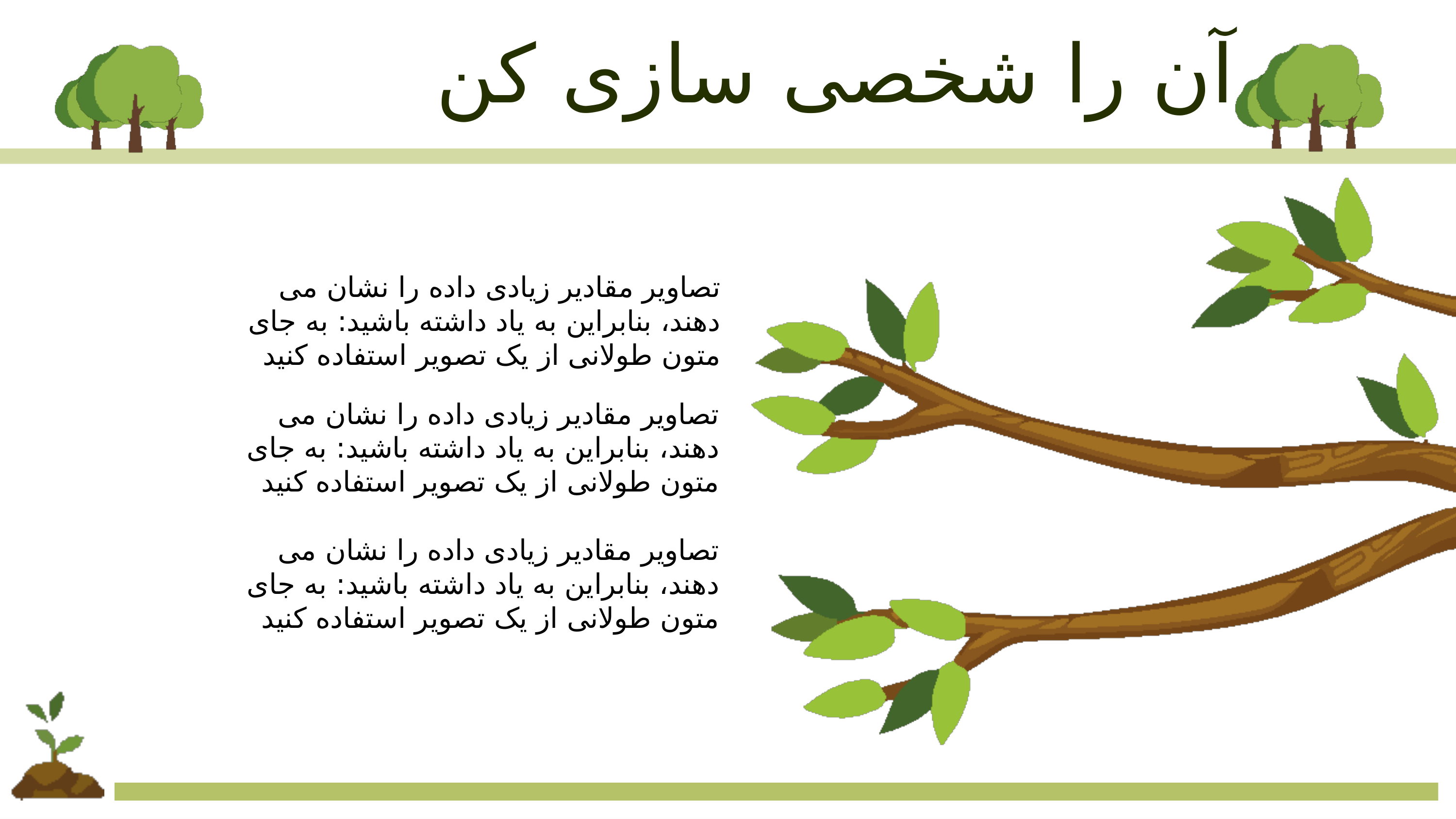

آن را شخصی سازی کن

تصاویر مقادیر زیادی داده را نشان می دهند، بنابراین به یاد داشته باشید: به جای متون طولانی از یک تصویر استفاده کنید
تصاویر مقادیر زیادی داده را نشان می دهند، بنابراین به یاد داشته باشید: به جای متون طولانی از یک تصویر استفاده کنید
تصاویر مقادیر زیادی داده را نشان می دهند، بنابراین به یاد داشته باشید: به جای متون طولانی از یک تصویر استفاده کنید